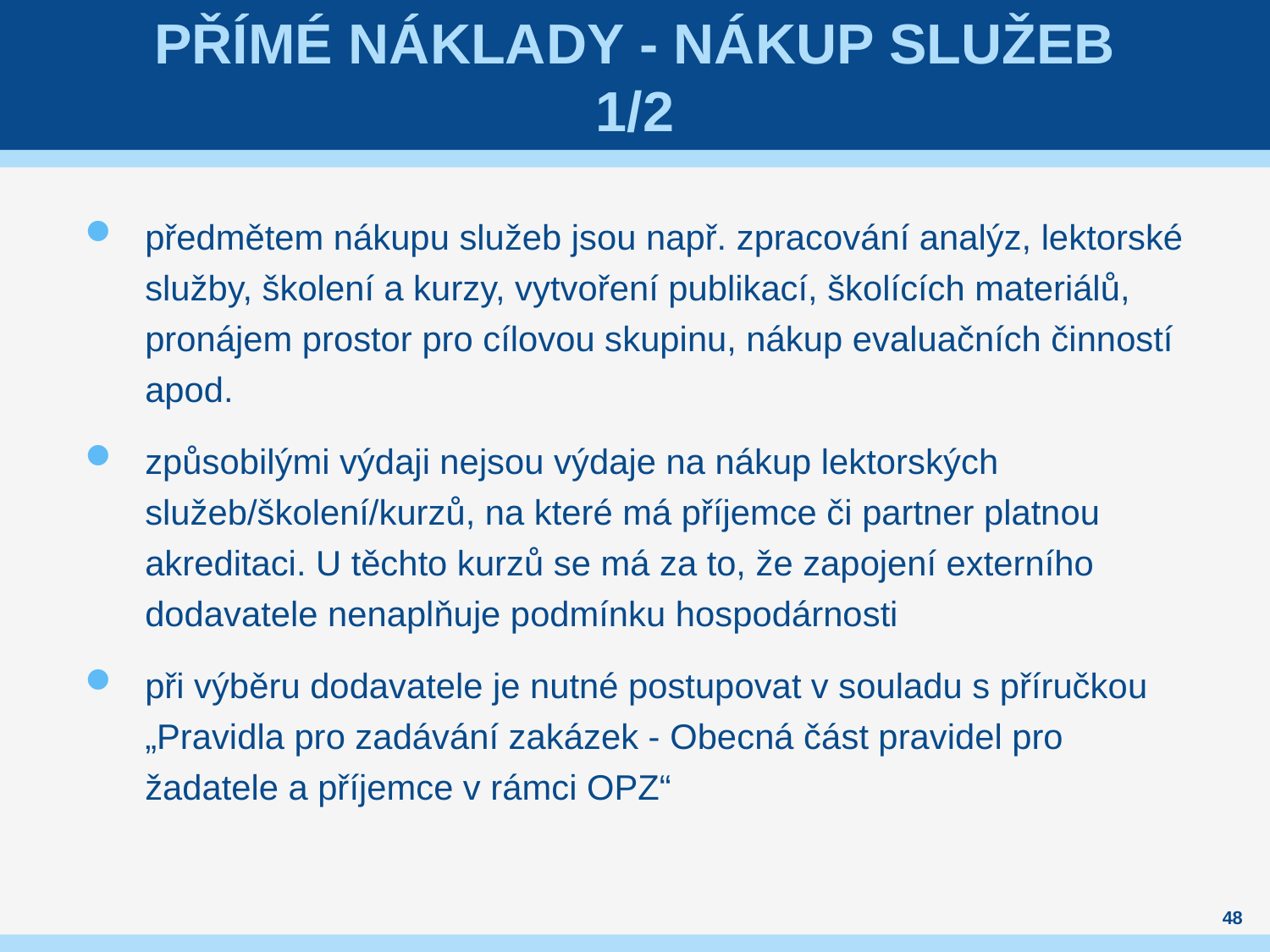

# Přímé náklady - Nákup služeb 1/2
předmětem nákupu služeb jsou např. zpracování analýz, lektorské služby, školení a kurzy, vytvoření publikací, školících materiálů, pronájem prostor pro cílovou skupinu, nákup evaluačních činností apod.
způsobilými výdaji nejsou výdaje na nákup lektorských služeb/školení/kurzů, na které má příjemce či partner platnou akreditaci. U těchto kurzů se má za to, že zapojení externího dodavatele nenaplňuje podmínku hospodárnosti
při výběru dodavatele je nutné postupovat v souladu s příručkou „Pravidla pro zadávání zakázek - Obecná část pravidel pro žadatele a příjemce v rámci OPZ“

48